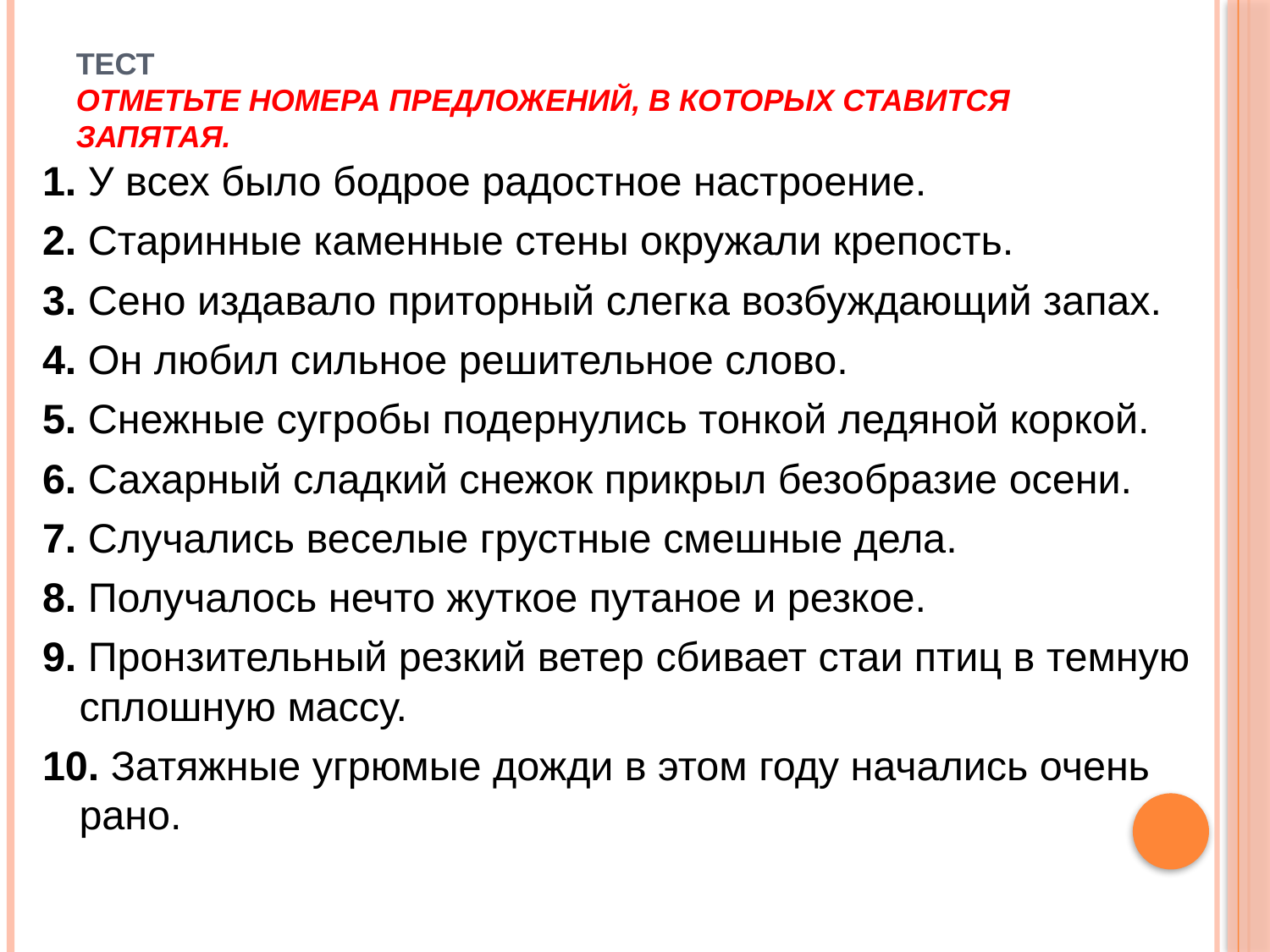

# ТЕСТ Отметьте номера предложений, в которых ставится запятая.
1. У всех было бодрое радостное настроение.
2. Старинные каменные стены окружали крепость.
3. Сено издавало приторный слегка возбуждающий запах.
4. Он любил сильное решительное слово.
5. Снежные сугробы подернулись тонкой ледяной коркой.
6. Сахарный сладкий снежок прикрыл безобразие осени.
7. Случались веселые грустные смешные дела.
8. Получалось нечто жуткое путаное и резкое.
9. Пронзительный резкий ветер сбивает стаи птиц в темную сплошную массу.
10. Затяжные угрюмые дожди в этом году начались очень рано.